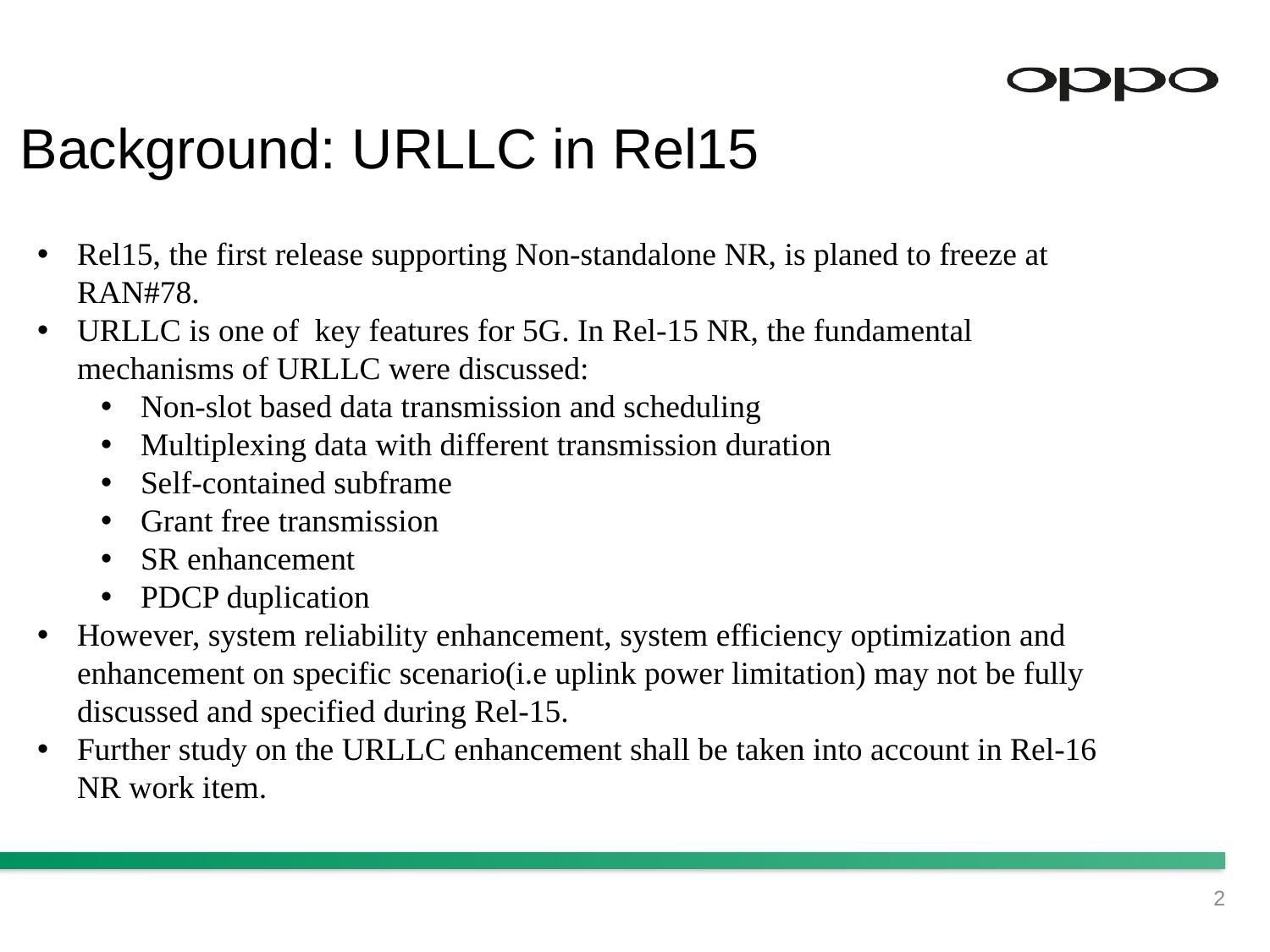

# Background: URLLC in Rel15
Rel15, the first release supporting Non-standalone NR, is planed to freeze at RAN#78.
URLLC is one of  key features for 5G. In Rel-15 NR, the fundamental mechanisms of URLLC were discussed:
Non-slot based data transmission and scheduling
Multiplexing data with different transmission duration
Self-contained subframe
Grant free transmission
SR enhancement
PDCP duplication
However, system reliability enhancement, system efficiency optimization and enhancement on specific scenario(i.e uplink power limitation) may not be fully discussed and specified during Rel-15.
Further study on the URLLC enhancement shall be taken into account in Rel-16 NR work item.

2